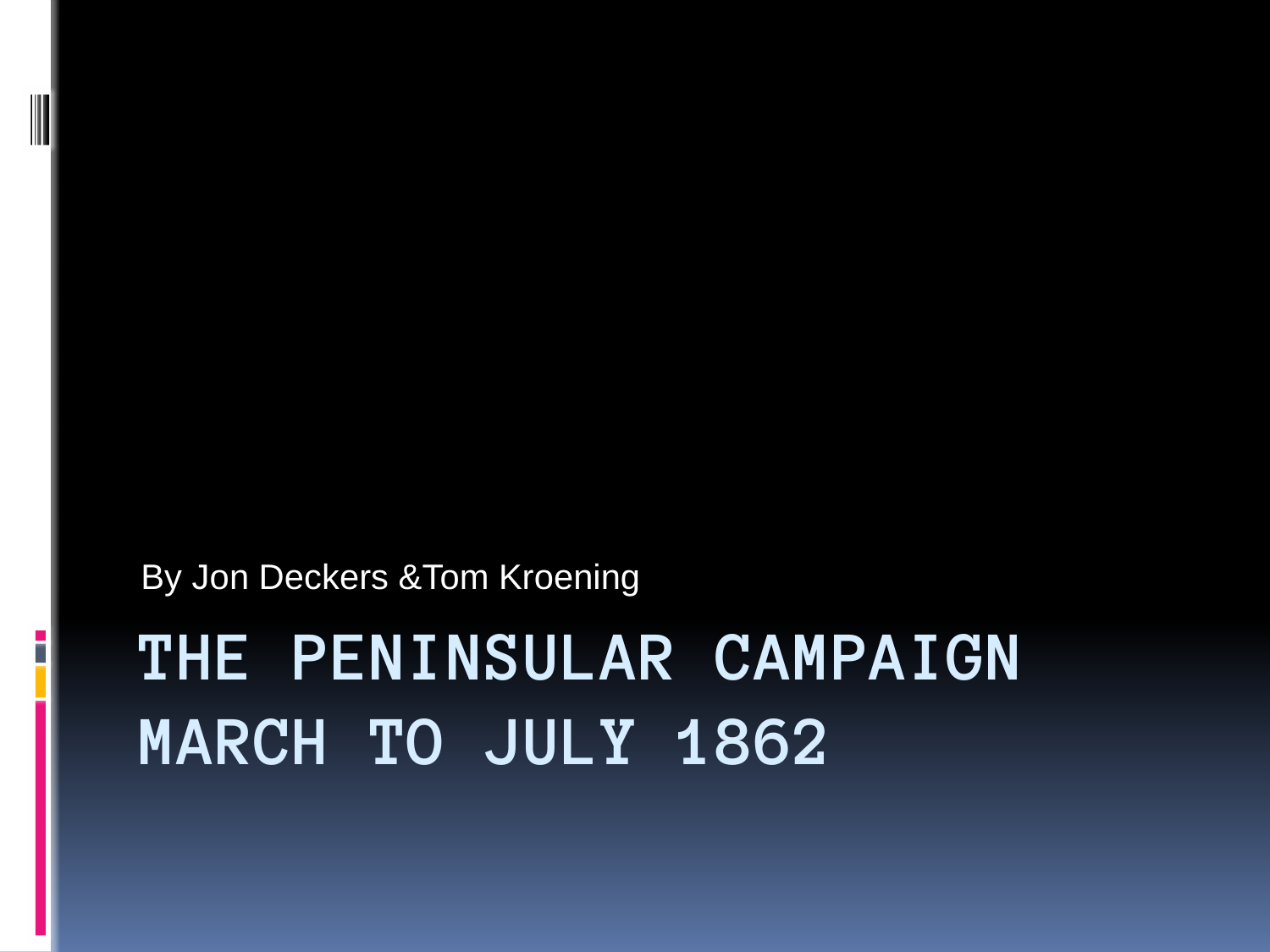

By Jon Deckers &Tom Kroening
# The Peninsular Campaign March to July 1862